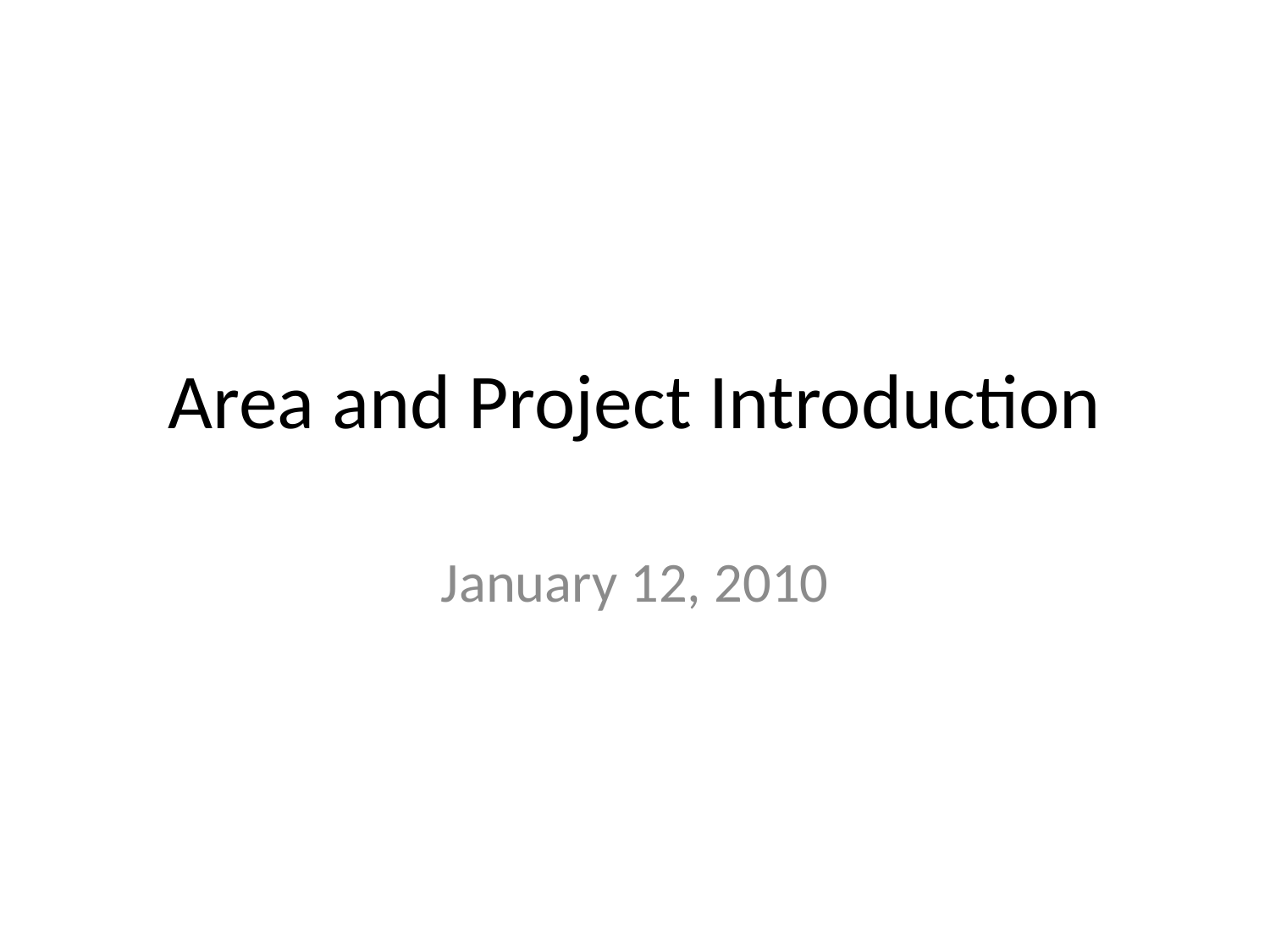

# Area and Project Introduction
January 12, 2010